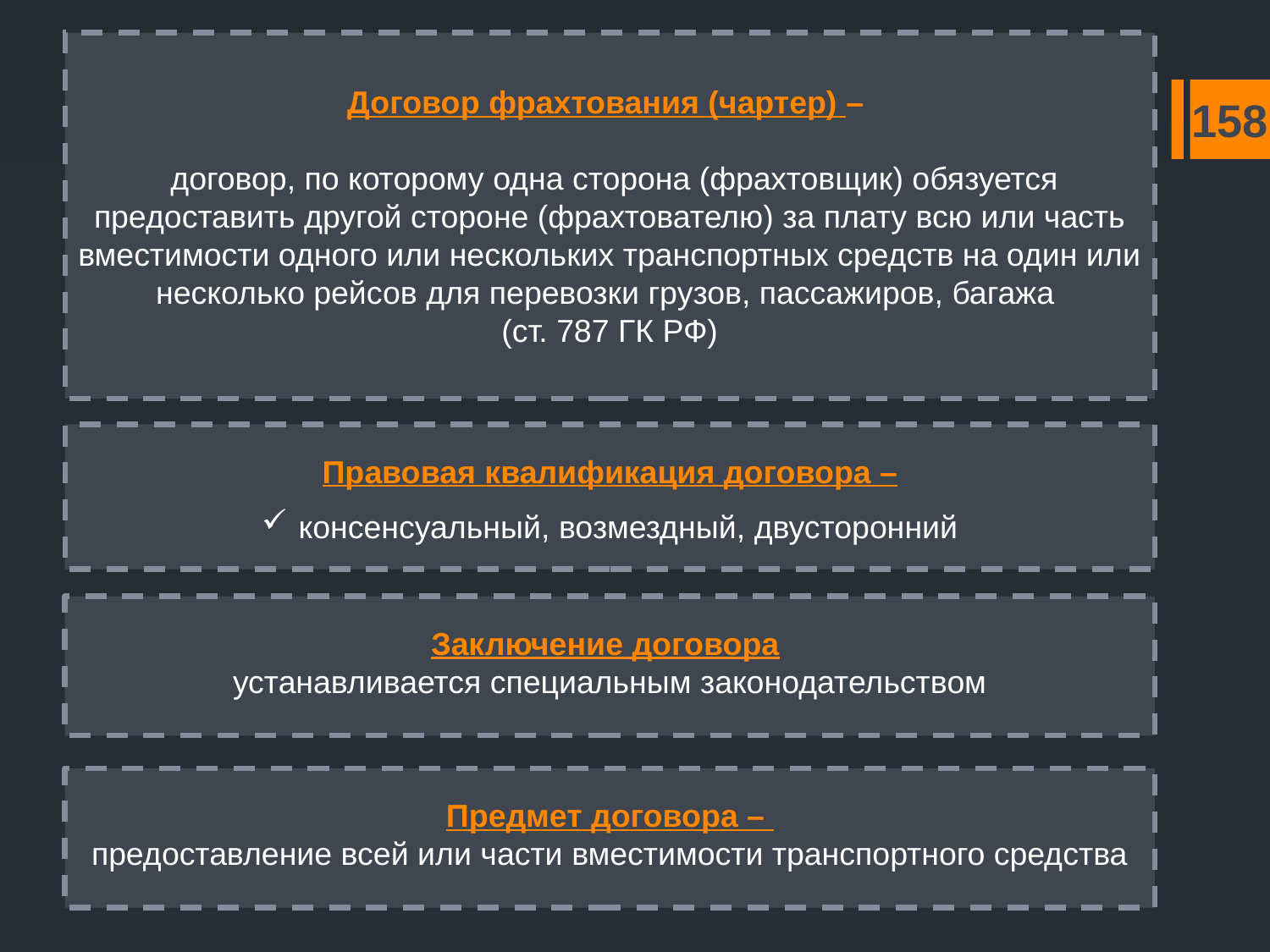

Договор фрахтования (чартер) –

 договор, по которому одна сторона (фрахтовщик) обязуется предоставить другой стороне (фрахтователю) за плату всю или часть вместимости одного или нескольких транспортных средств на один или несколько рейсов для перевозки грузов, пассажиров, багажа
(ст. 787 ГК РФ)

158

Правовая квалификация договора –

консенсуальный, возмездный, двусторонний

Заключение договора
устанавливается специальным законодательством

Предмет договора –
предоставление всей или части вместимости транспортного средства